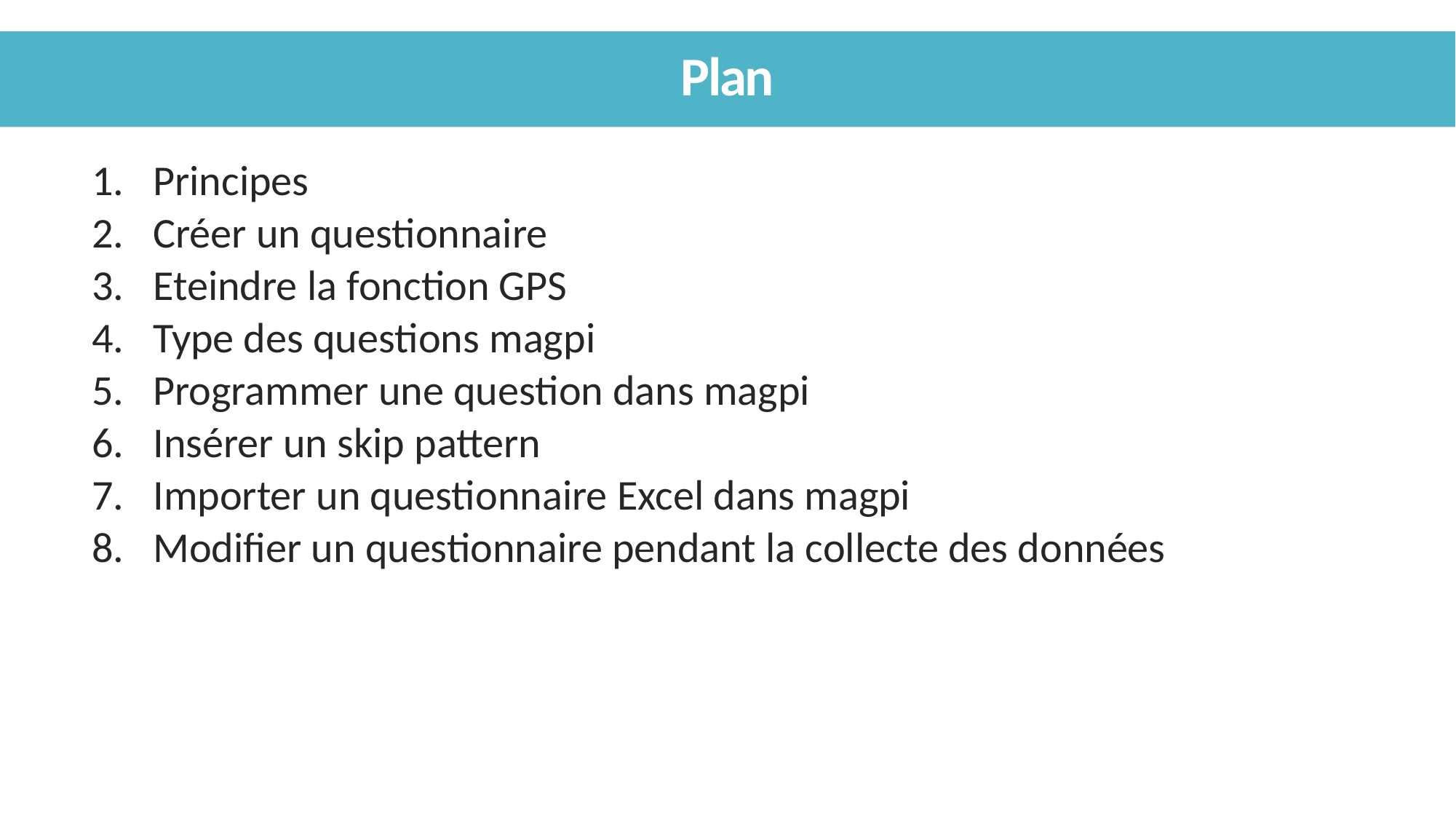

# Plan
Principes
Créer un questionnaire
Eteindre la fonction GPS
Type des questions magpi
Programmer une question dans magpi
Insérer un skip pattern
Importer un questionnaire Excel dans magpi
Modifier un questionnaire pendant la collecte des données